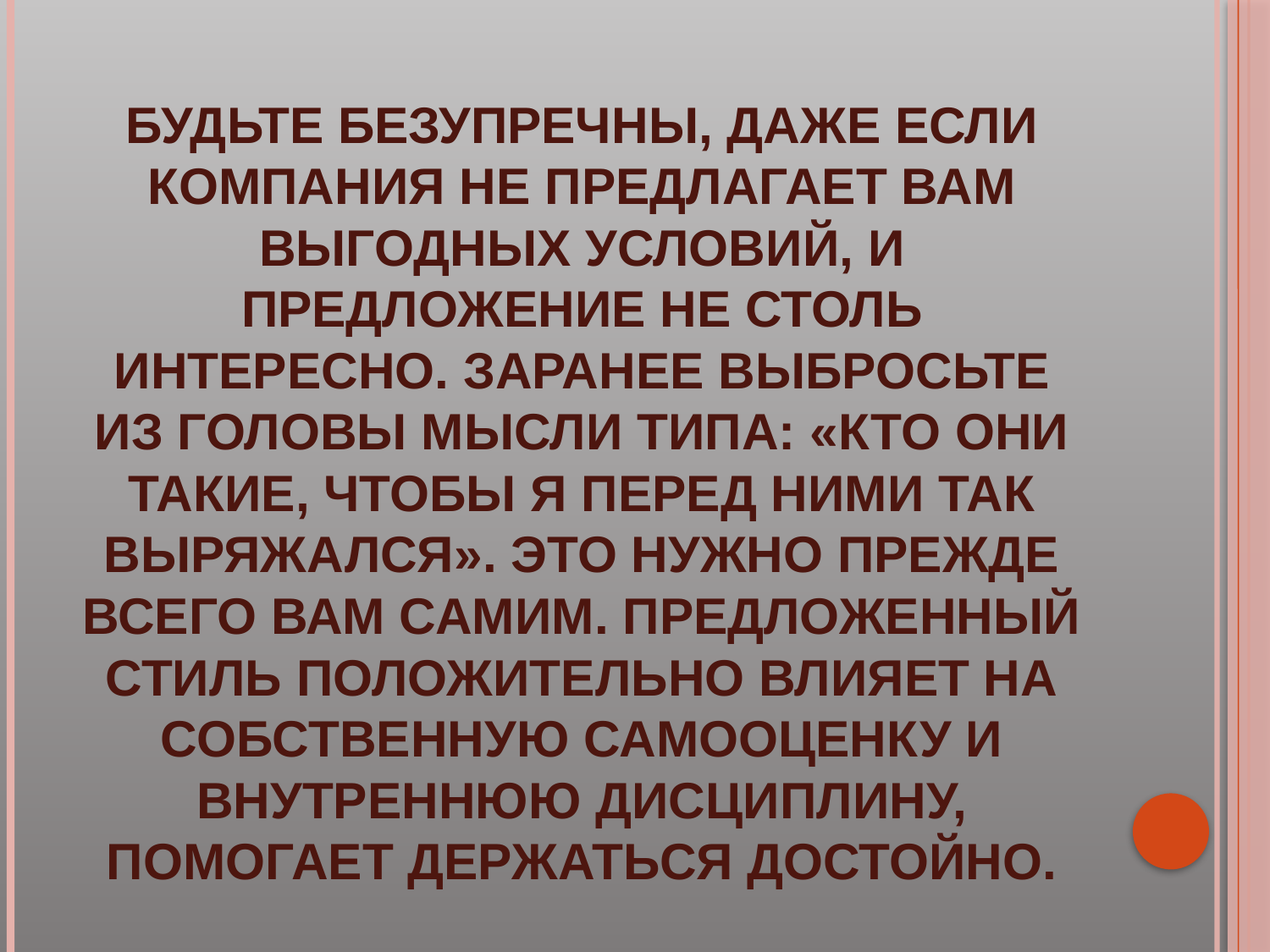

# Будьте безупречны, даже если компания не предлагает вам выгодных условий, и предложение не столь интересно. Заранее выбросьте из головы мысли типа: «Кто они такие, чтобы я перед ними так выряжался». Это нужно прежде всего вам самим. Предложенный стиль положительно влияет на собственную самооценку и внутреннюю дисциплину, помогает держаться достойно.